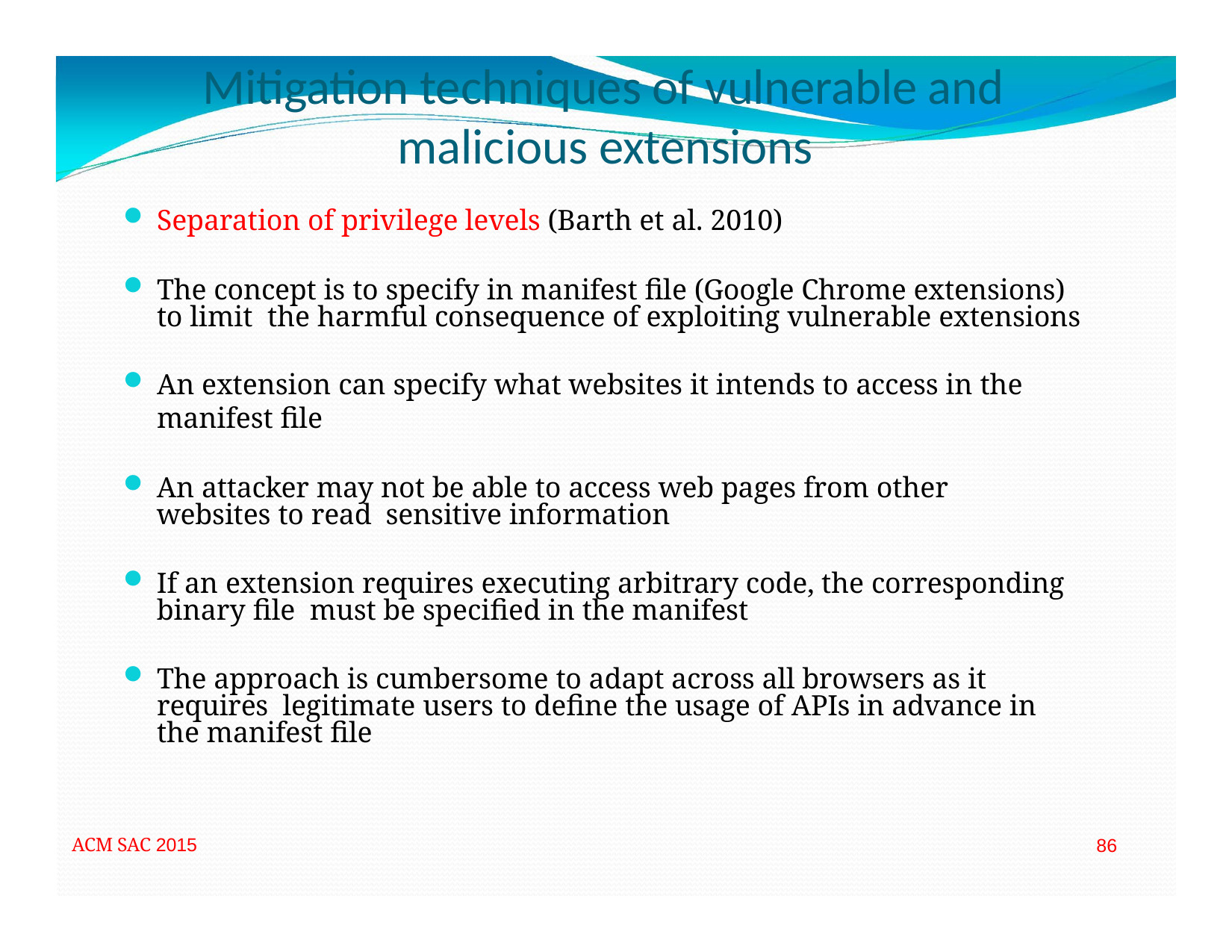

# Mitigation techniques of vulnerable and  malicious extensions

Separation of privilege levels (Barth et al. 2010)

The concept is to specify in manifest file (Google Chrome extensions) to limit  the harmful consequence of exploiting vulnerable extensions

An extension can specify what websites it intends to access in the manifest file

An attacker may not be able to access web pages from other websites to read  sensitive information

If an extension requires executing arbitrary code, the corresponding binary file  must be specified in the manifest

The approach is cumbersome to adapt across all browsers as it requires  legitimate users to define the usage of APIs in advance in the manifest file
ACM SAC 2015
86